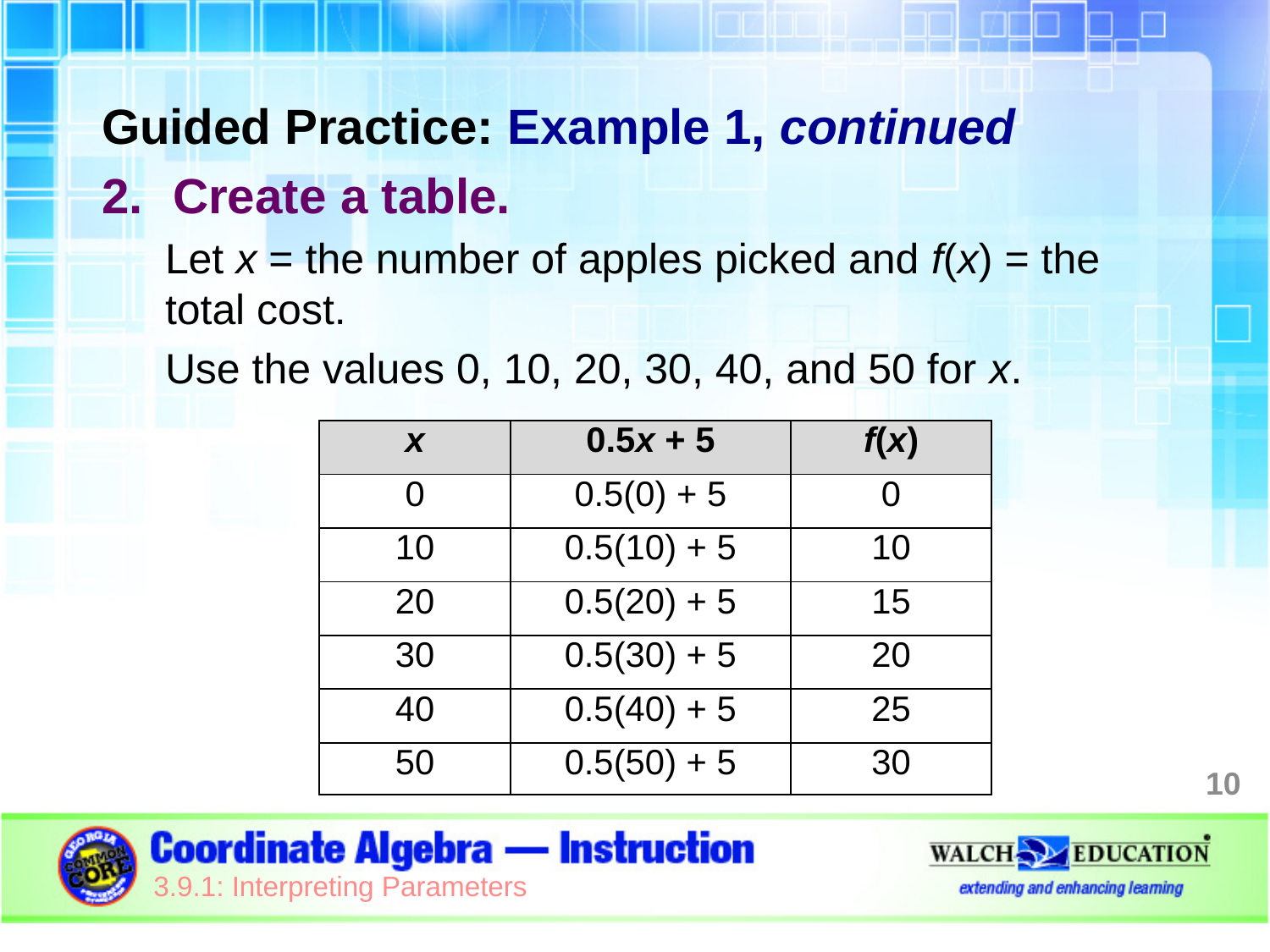

Guided Practice: Example 1, continued
Create a table.
Let x = the number of apples picked and f(x) = the total cost.
Use the values 0, 10, 20, 30, 40, and 50 for x.
| x | 0.5x + 5 | f(x) |
| --- | --- | --- |
| 0 | 0.5(0) + 5 | 0 |
| 10 | 0.5(10) + 5 | 10 |
| 20 | 0.5(20) + 5 | 15 |
| 30 | 0.5(30) + 5 | 20 |
| 40 | 0.5(40) + 5 | 25 |
| 50 | 0.5(50) + 5 | 30 |
10
3.9.1: Interpreting Parameters